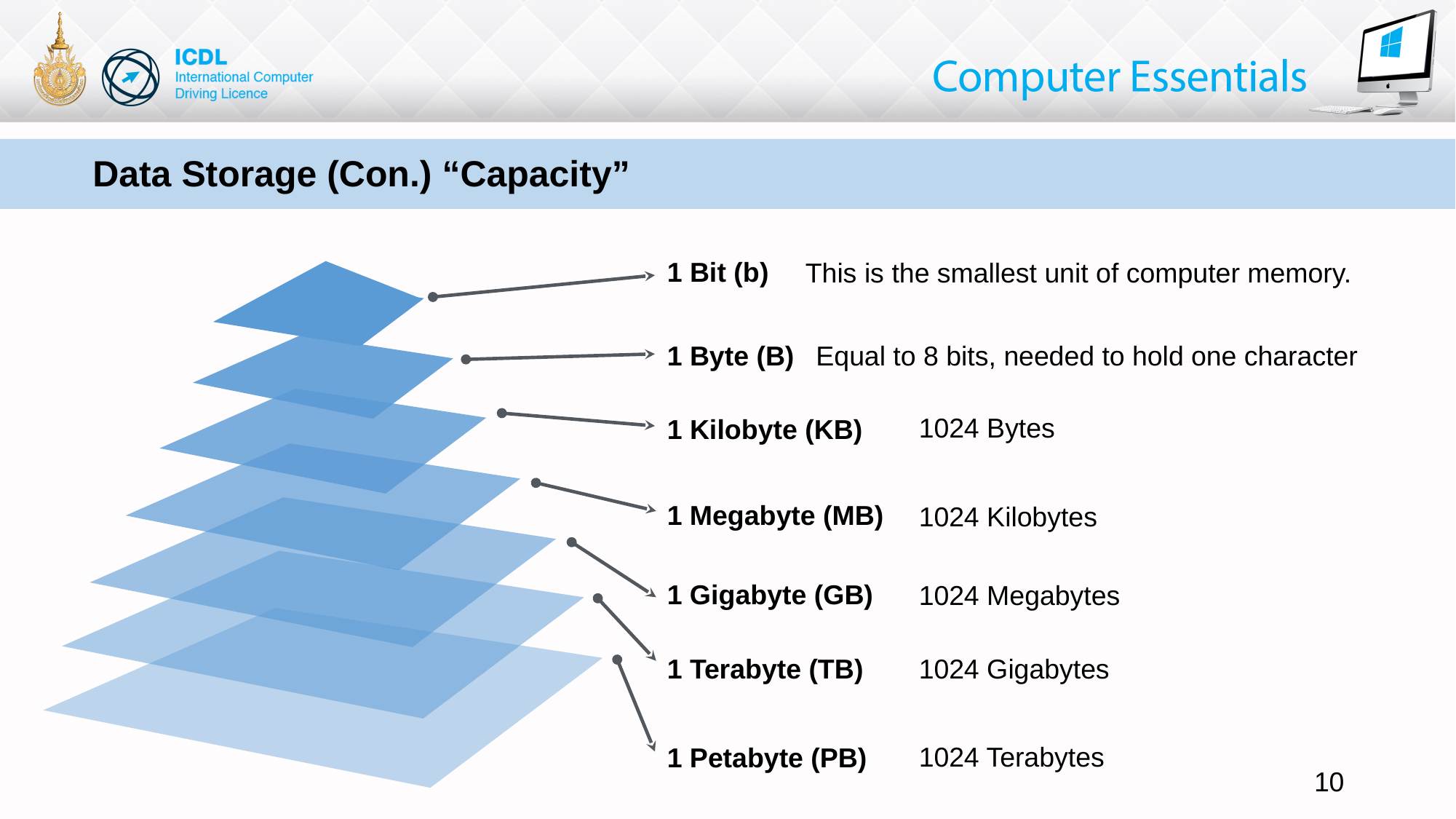

Data Storage (Con.) “Capacity”
1 Bit (b)
This is the smallest unit of computer memory.

1 Byte (B)
Equal to 8 bits, needed to hold one character

1 Kilobyte (KB)
1024 Bytes

1 Megabyte (MB)
1024 Kilobytes

1 Gigabyte (GB)
1024 Megabytes

1 Terabyte (TB)
1024 Gigabytes

1 Petabyte (PB)
1024 Terabytes
10